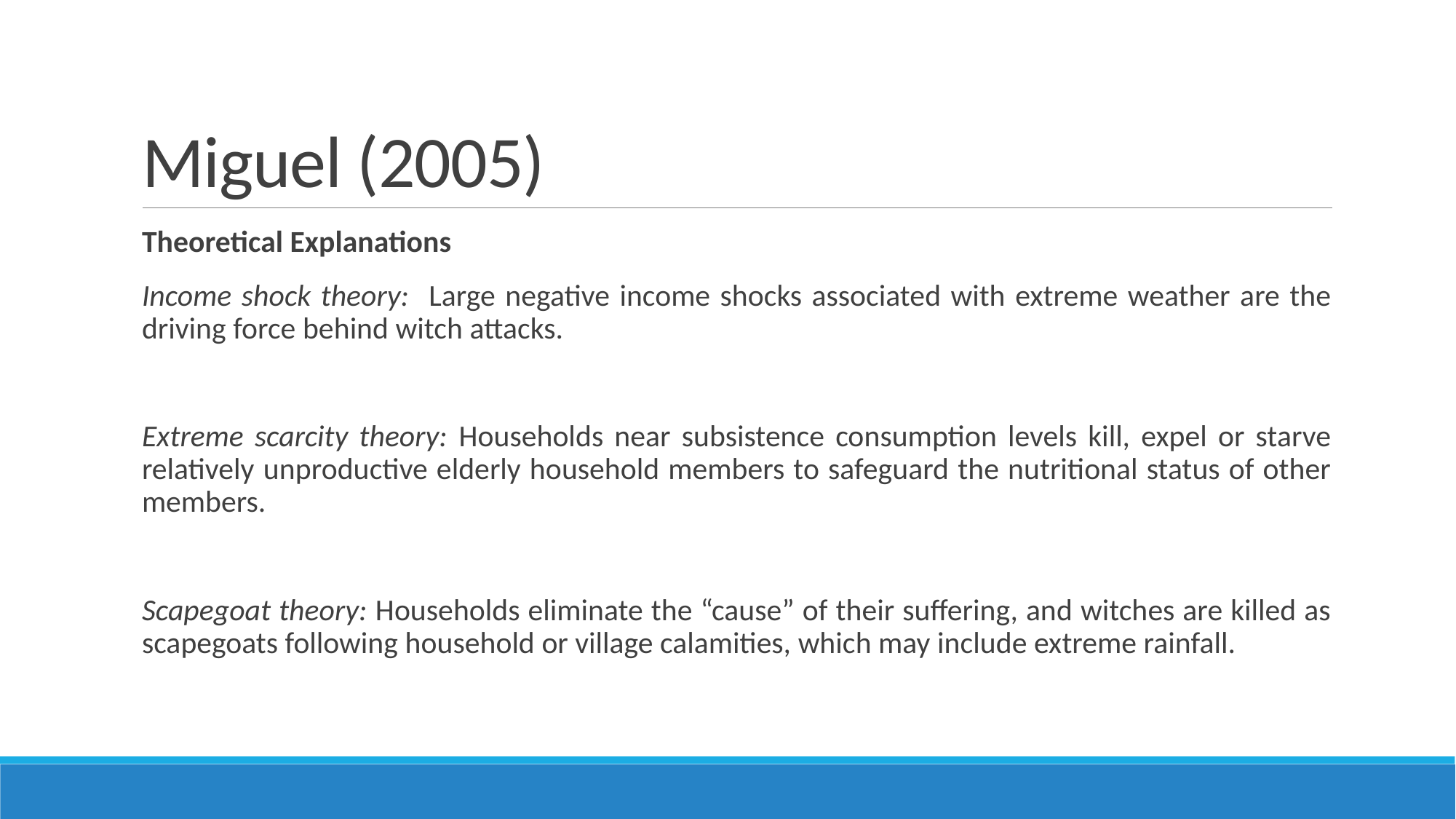

# Miguel (2005)
Theoretical Explanations
Income shock theory:  Large negative income shocks associated with extreme weather are the driving force behind witch attacks.

Extreme scarcity theory: Households near subsistence consumption levels kill, expel or starve relatively unproductive elderly household members to safeguard the nutritional status of other members.

Scapegoat theory: Households eliminate the “cause” of their suffering, and witches are killed as scapegoats following household or village calamities, which may include extreme rainfall.